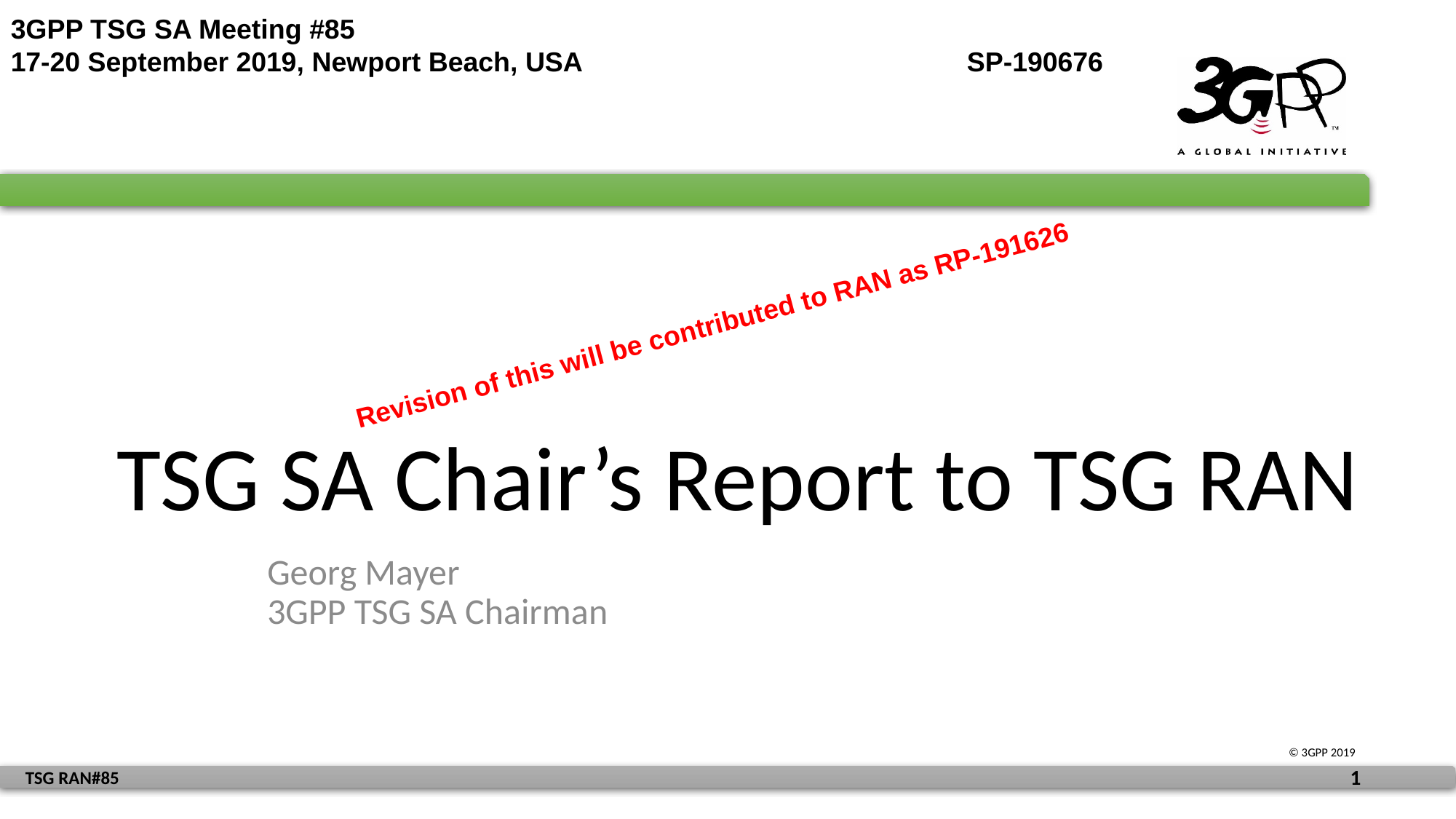

3GPP TSG SA Meeting #85
17-20 September 2019, Newport Beach, USA	SP-190676
# TSG SA Chair’s Report to TSG RAN
Revision of this will be contributed to RAN as RP-191626
Georg Mayer
3GPP TSG SA Chairman